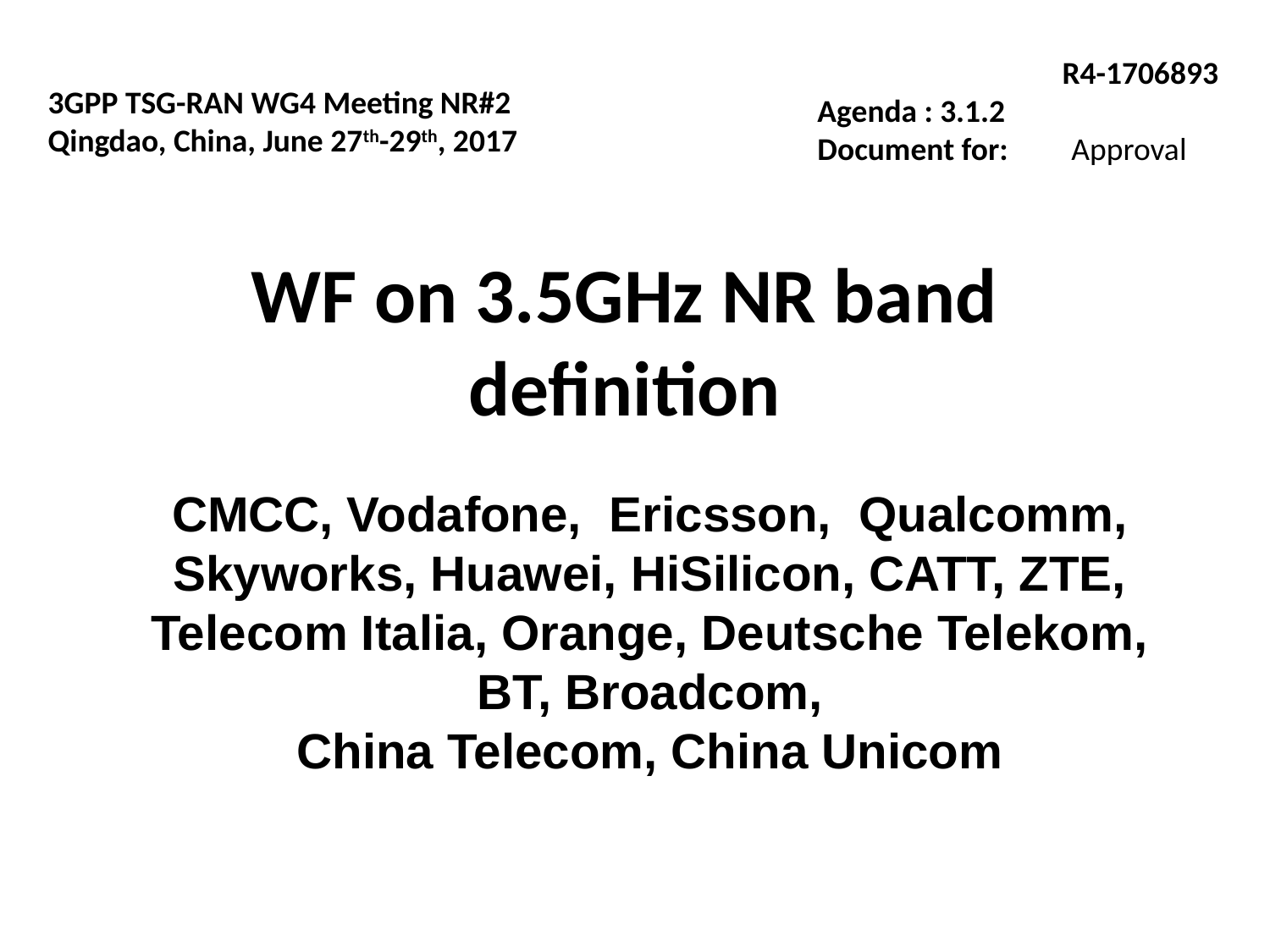

R4-1706893
Agenda : 3.1.2
Document for:	Approval
3GPP TSG-RAN WG4 Meeting NR#2
Qingdao, China, June 27th-29th, 2017
# WF on 3.5GHz NR band definition
CMCC, Vodafone,  Ericsson,  Qualcomm, Skyworks, Huawei, HiSilicon, CATT, ZTE, Telecom Italia, Orange, Deutsche Telekom, BT, Broadcom,
China Telecom, China Unicom